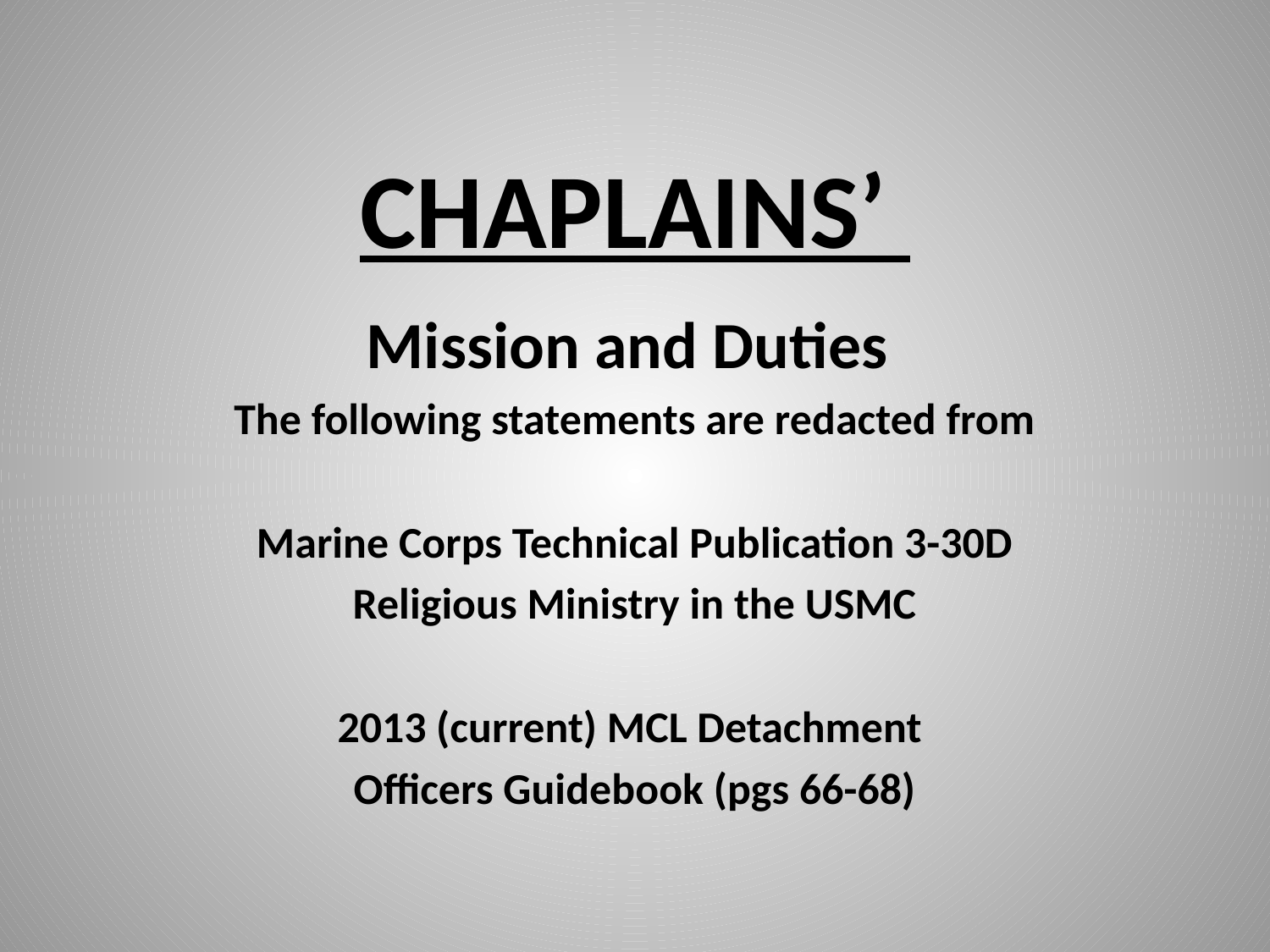

# CHAPLAINS’
Mission and Duties
The following statements are redacted from

Marine Corps Technical Publication 3-30D
Religious Ministry in the USMC

2013 (current) MCL Detachment
Officers Guidebook (pgs 66-68)